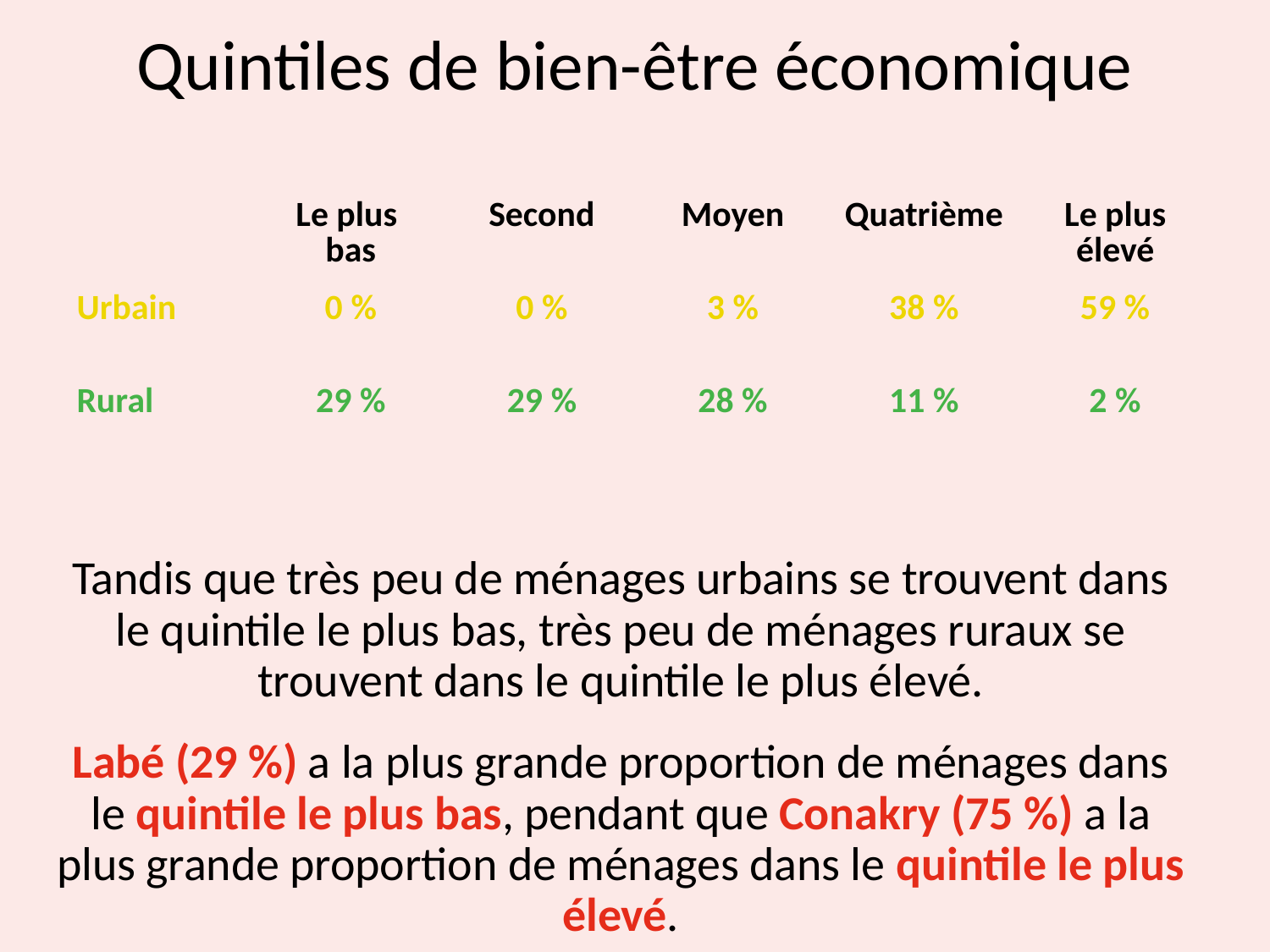

# Quintiles de bien-être économique
|  | Le plus bas | Second | Moyen | Quatrième | Le plus élevé |
| --- | --- | --- | --- | --- | --- |
| Urbain | 0 % | 0 % | 3 % | 38 % | 59 % |
| Rural | 29 % | 29 % | 28 % | 11 % | 2 % |
Tandis que très peu de ménages urbains se trouvent dans le quintile le plus bas, très peu de ménages ruraux se trouvent dans le quintile le plus élevé.
Labé (29 %) a la plus grande proportion de ménages dans le quintile le plus bas, pendant que Conakry (75 %) a la plus grande proportion de ménages dans le quintile le plus élevé.